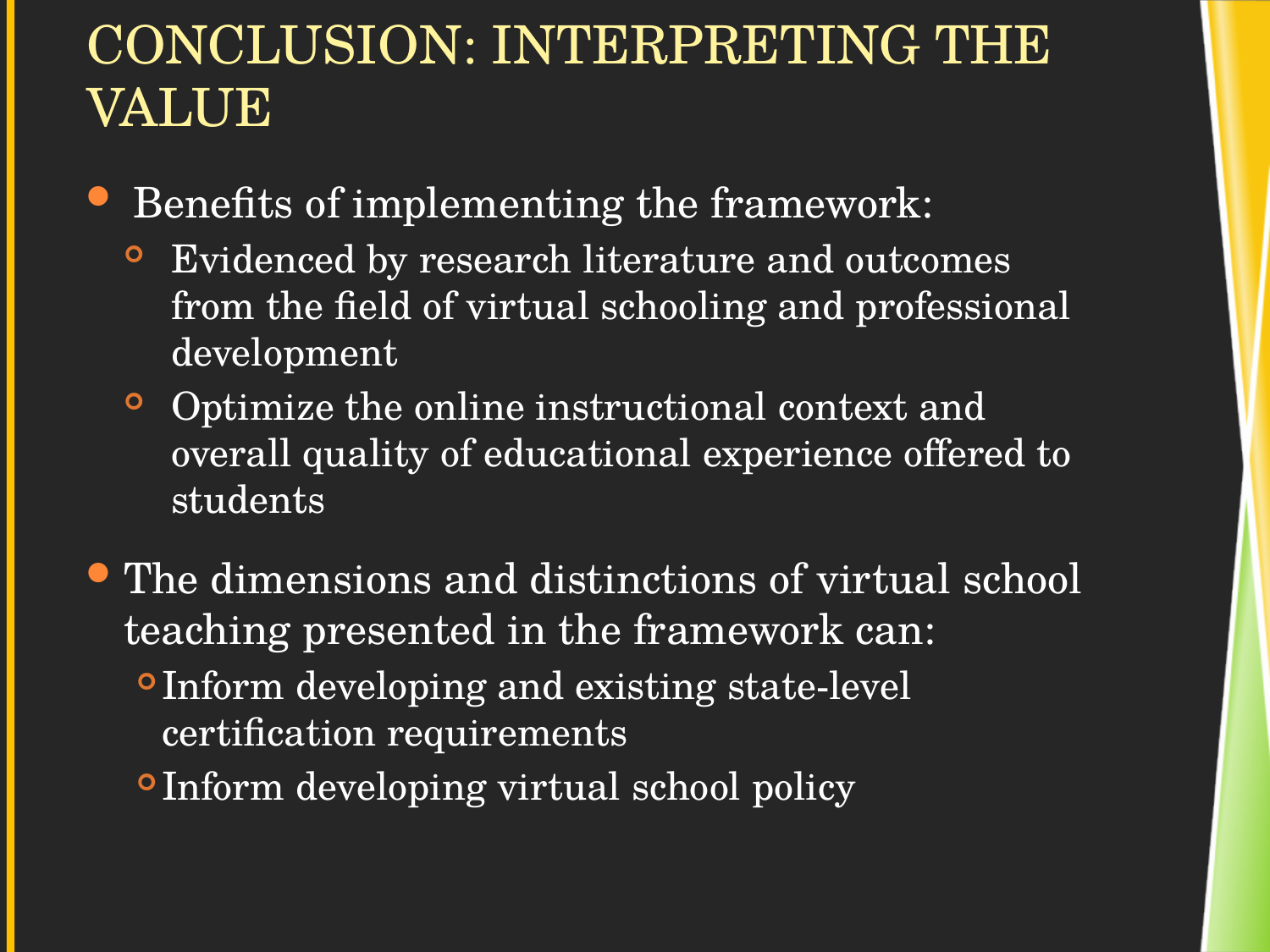

# Conclusion: Interpreting the Value
Benefits of implementing the framework:
Evidenced by research literature and outcomes from the field of virtual schooling and professional development
Optimize the online instructional context and overall quality of educational experience offered to students
The dimensions and distinctions of virtual school teaching presented in the framework can:
Inform developing and existing state-level certification requirements
Inform developing virtual school policy